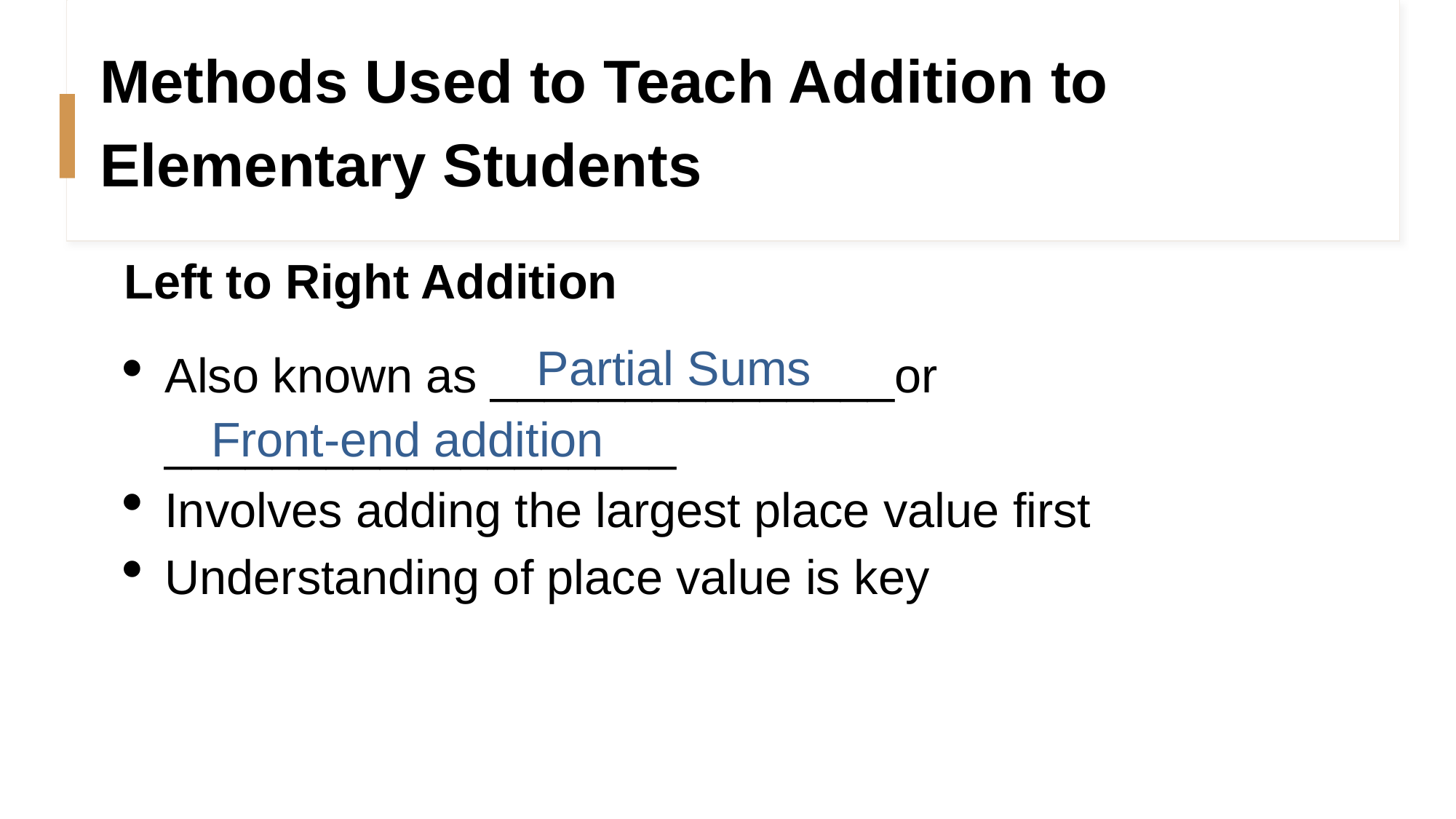

Methods Used to Teach Addition to Elementary Students
#
Left to Right Addition
Also known as _______________or ___________________
Involves adding the largest place value first
Understanding of place value is key

Partial Sums
Front-end addition